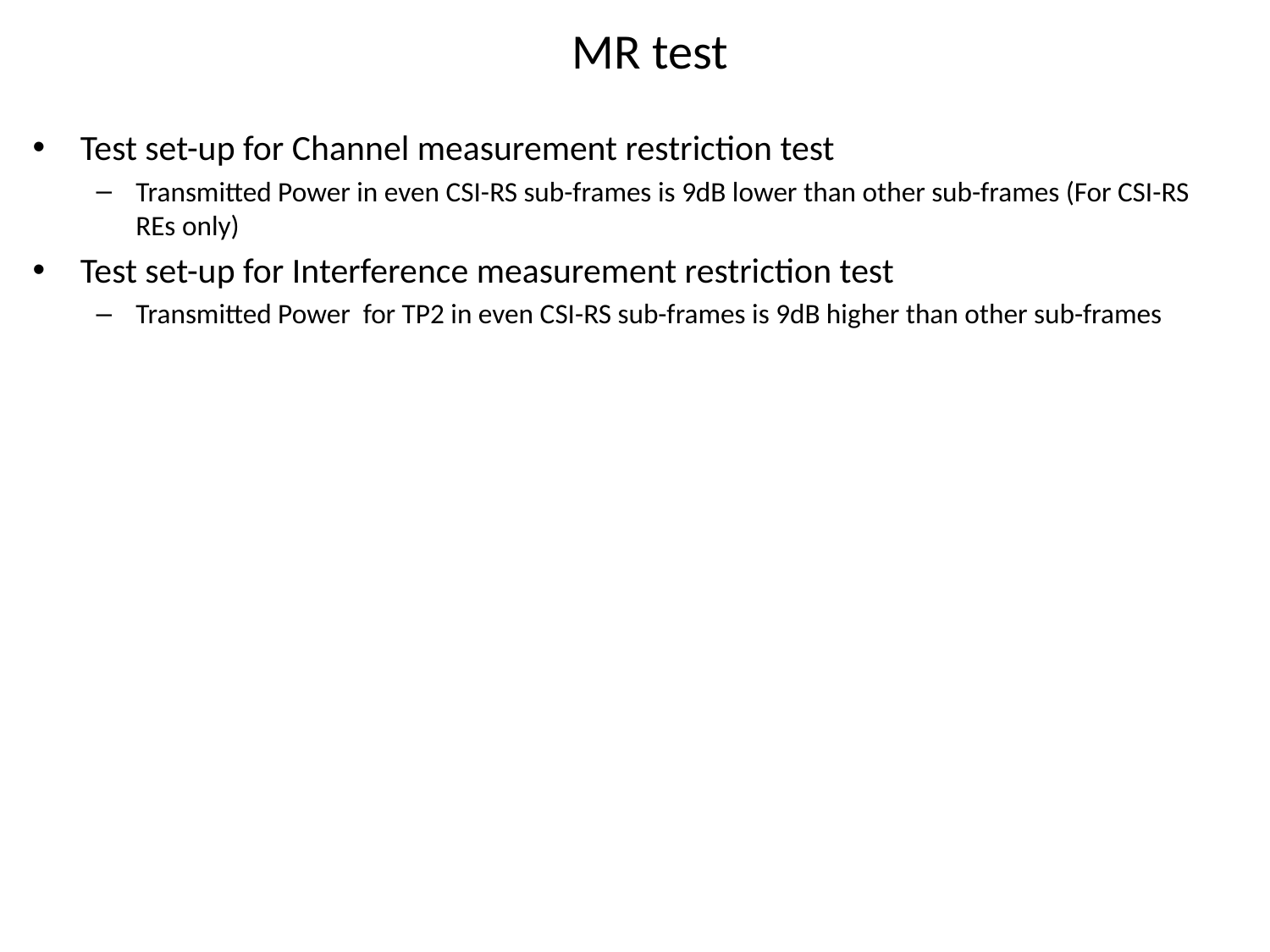

MR test
Test set-up for Channel measurement restriction test
Transmitted Power in even CSI-RS sub-frames is 9dB lower than other sub-frames (For CSI-RS REs only)
Test set-up for Interference measurement restriction test
Transmitted Power  for TP2 in even CSI-RS sub-frames is 9dB higher than other sub-frames